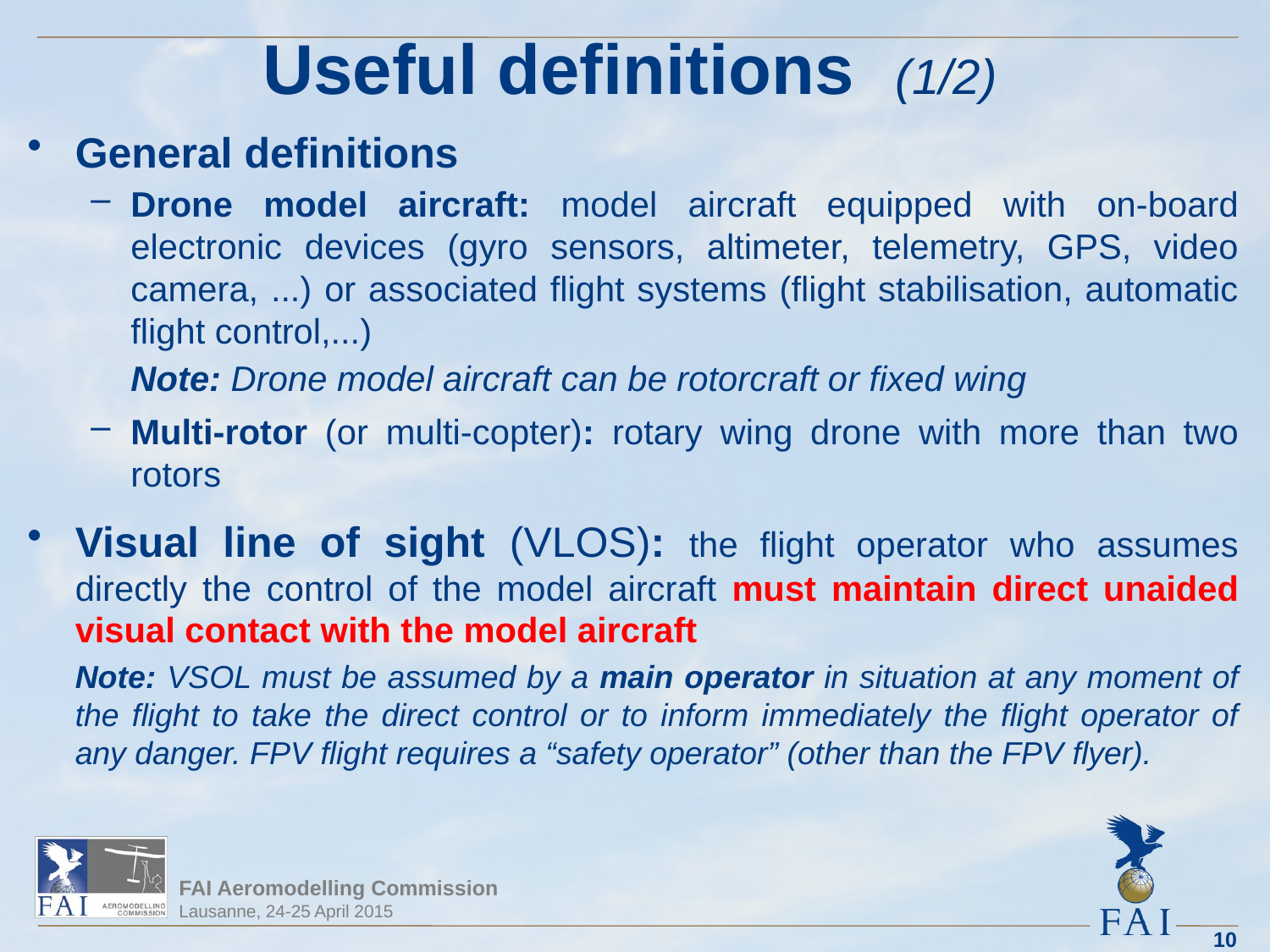

# Useful definitions   (1/2)
General definitions
Drone model aircraft: model aircraft equipped with on-board electronic devices (gyro sensors, altimeter, telemetry, GPS, video camera, ...) or associated flight systems (flight stabilisation, automatic flight control,...)
	Note: Drone model aircraft can be rotorcraft or fixed wing
Multi-rotor (or multi-copter): rotary wing drone with more than two rotors
Visual line of sight (VLOS): the flight operator who assumes directly the control of the model aircraft must maintain direct unaided visual contact with the model aircraft
	Note: VSOL must be assumed by a main operator in situation at any moment of the flight to take the direct control or to inform immediately the flight operator of any danger. FPV flight requires a “safety operator” (other than the FPV flyer).